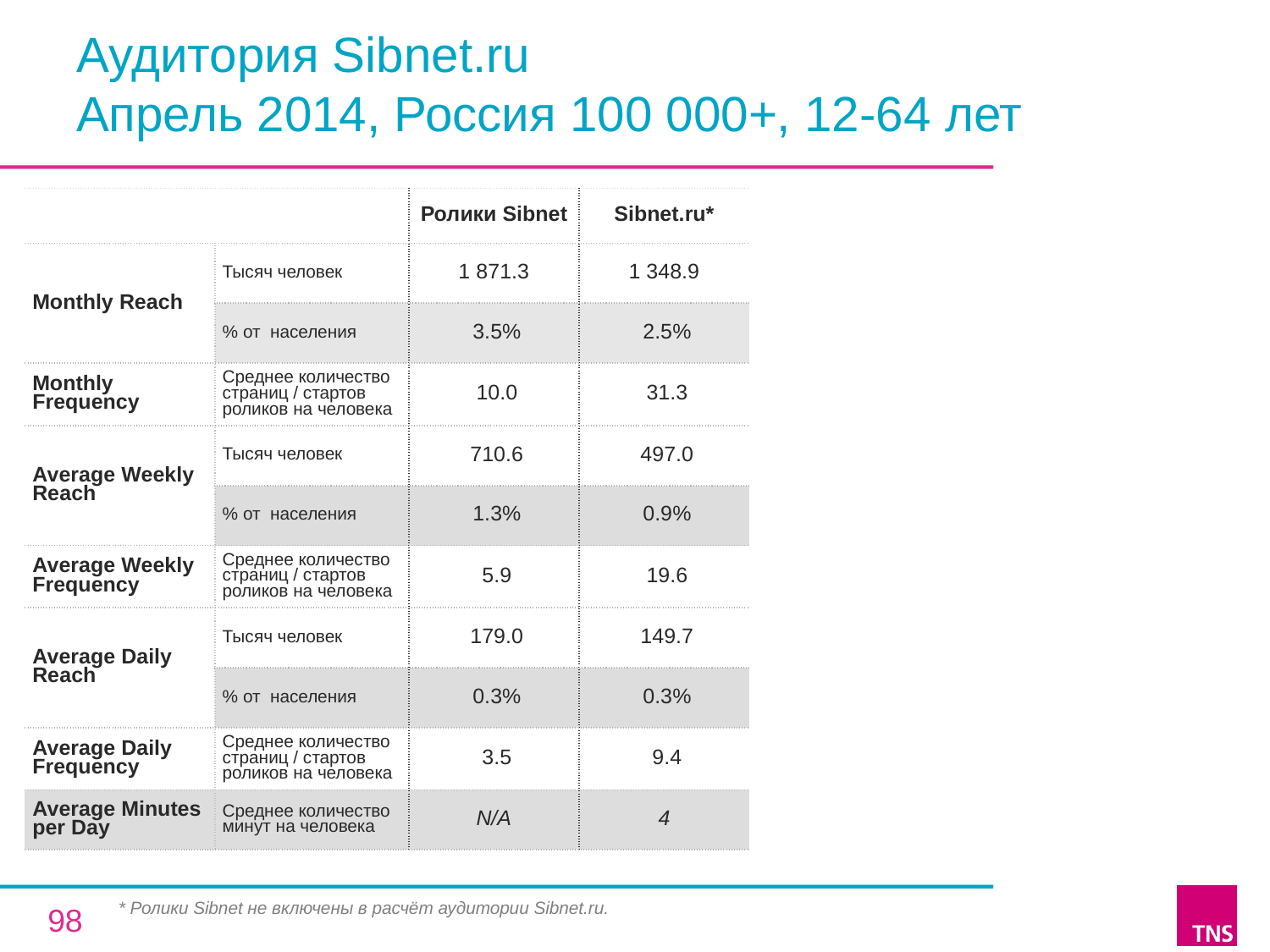

# Аудитория Sibnet.ru Апрель 2014, Россия 100 000+, 12-64 лет
|  |  | Ролики Sibnet | Sibnet.ru\* |
| --- | --- | --- | --- |
| Monthly Reach | Тысяч человек | 1 871.3 | 1 348.9 |
|  | % от населения | 3.5% | 2.5% |
| Monthly Frequency | Среднее количество страниц / стартов роликов на человека | 10.0 | 31.3 |
| Average Weekly Reach | Тысяч человек | 710.6 | 497.0 |
|  | % от населения | 1.3% | 0.9% |
| Average Weekly Frequency | Среднее количество страниц / стартов роликов на человека | 5.9 | 19.6 |
| Average Daily Reach | Тысяч человек | 179.0 | 149.7 |
|  | % от населения | 0.3% | 0.3% |
| Average Daily Frequency | Среднее количество страниц / стартов роликов на человека | 3.5 | 9.4 |
| Average Minutes per Day | Среднее количество минут на человека | N/A | 4 |
* Ролики Sibnet не включены в расчёт аудитории Sibnet.ru.
98